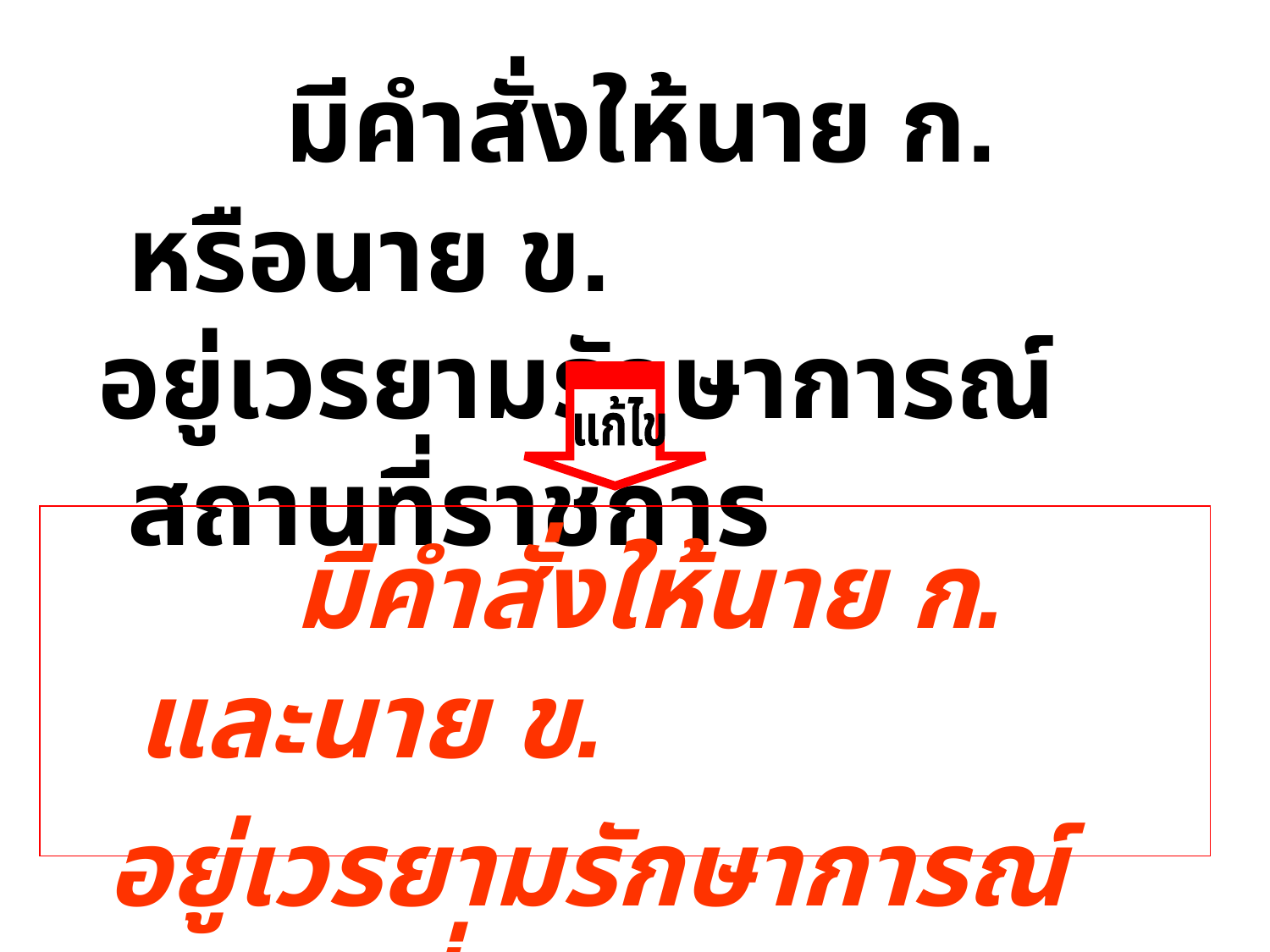

มีคำสั่งให้นาย ก. หรือนาย ข.
  อยู่เวรยามรักษาการณ์สถานที่ราชการ

แก้ไข
        มีคำสั่งให้นาย ก. และนาย ข.
  อยู่เวรยามรักษาการณ์สถานที่ราชการ